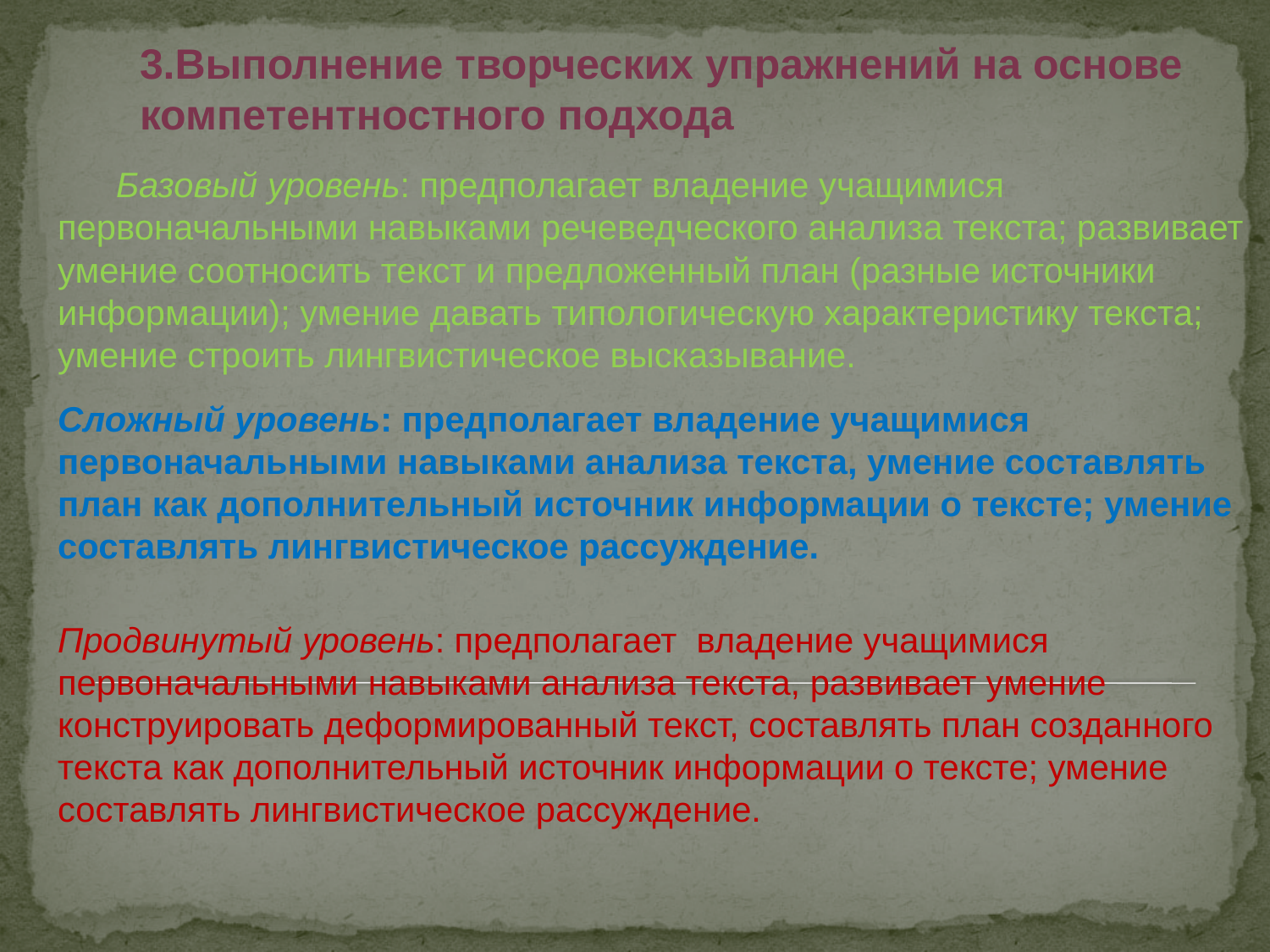

3.Выполнение творческих упражнений на основе компетентностного подхода

      Базовый уровень: предполагает владение учащимися первоначальными навыками речеведческого анализа текста; развивает умение соотносить текст и предложенный план (разные источники информации); умение давать типологическую характеристику текста; умение строить лингвистическое высказывание.
Сложный уровень: предполагает владение учащимися первоначальными навыками анализа текста, умение составлять план как дополнительный источник информации о тексте; умение составлять лингвистическое рассуждение.
Продвинутый уровень: предполагает  владение учащимися первоначальными навыками анализа текста, развивает умение конструировать деформированный текст, составлять план созданного текста как дополнительный источник информации о тексте; умение составлять лингвистическое рассуждение.